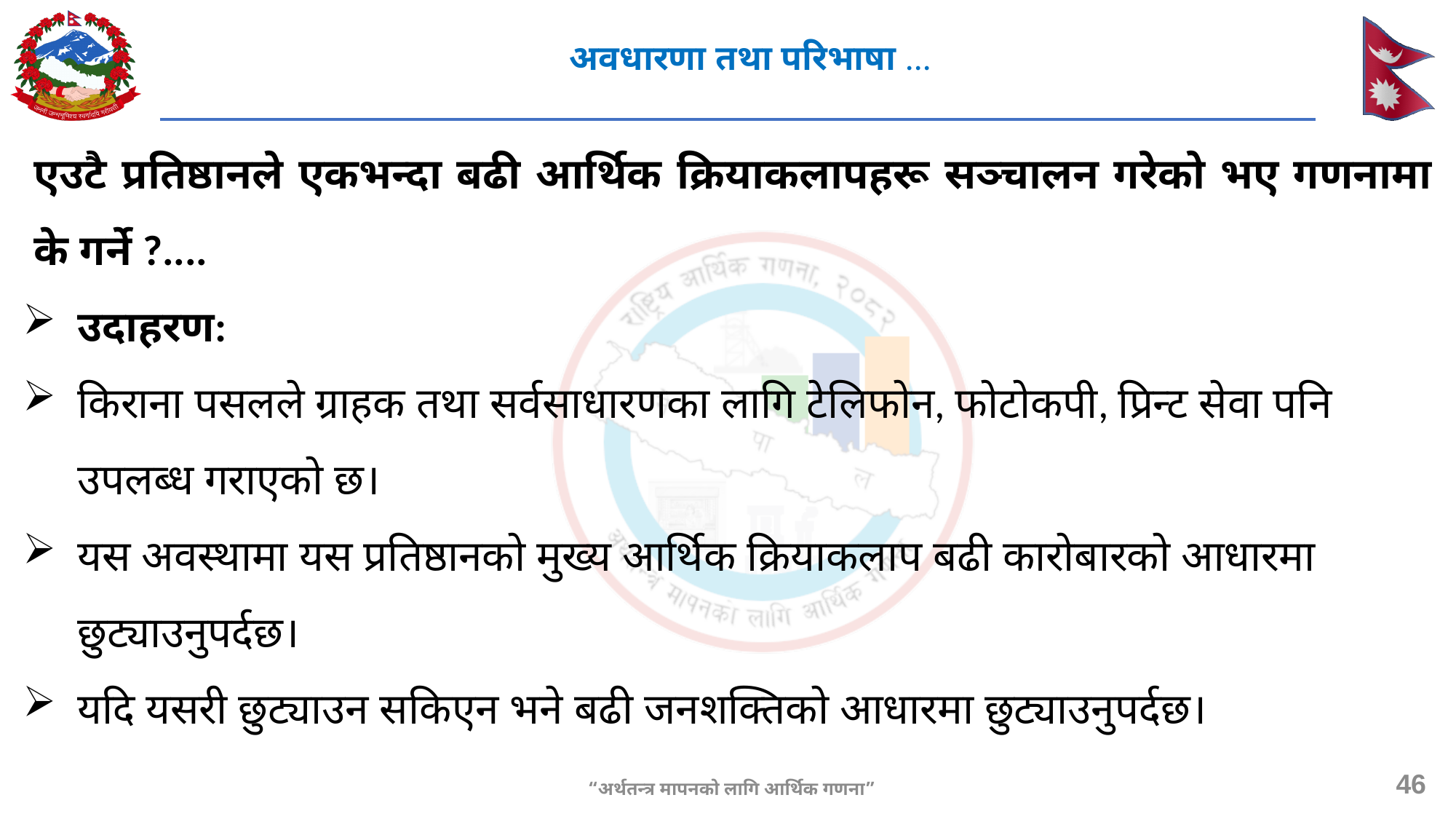

# अवधारणा तथा परिभाषा ...
एउटै प्रतिष्ठानले एकभन्दा बढी आर्थिक क्रियाकलापहरू सञ्चालन गरेको भए गणनामा के गर्ने ?....
उदाहरण:
किराना पसलले ग्राहक तथा सर्वसाधारणका लागि टेलिफोन, फोटोकपी, प्रिन्ट सेवा पनि उपलब्ध गराएको छ।
यस अवस्थामा यस प्रतिष्ठानको मुख्य आर्थिक क्रियाकलाप बढी कारोबारको आधारमा छुट्याउनुपर्दछ।
यदि यसरी छुट्याउन सकिएन भने बढी जनशक्तिको आधारमा छुट्याउनुपर्दछ।

46
“अर्थतन्त्र मापनको लागि आर्थिक गणना”